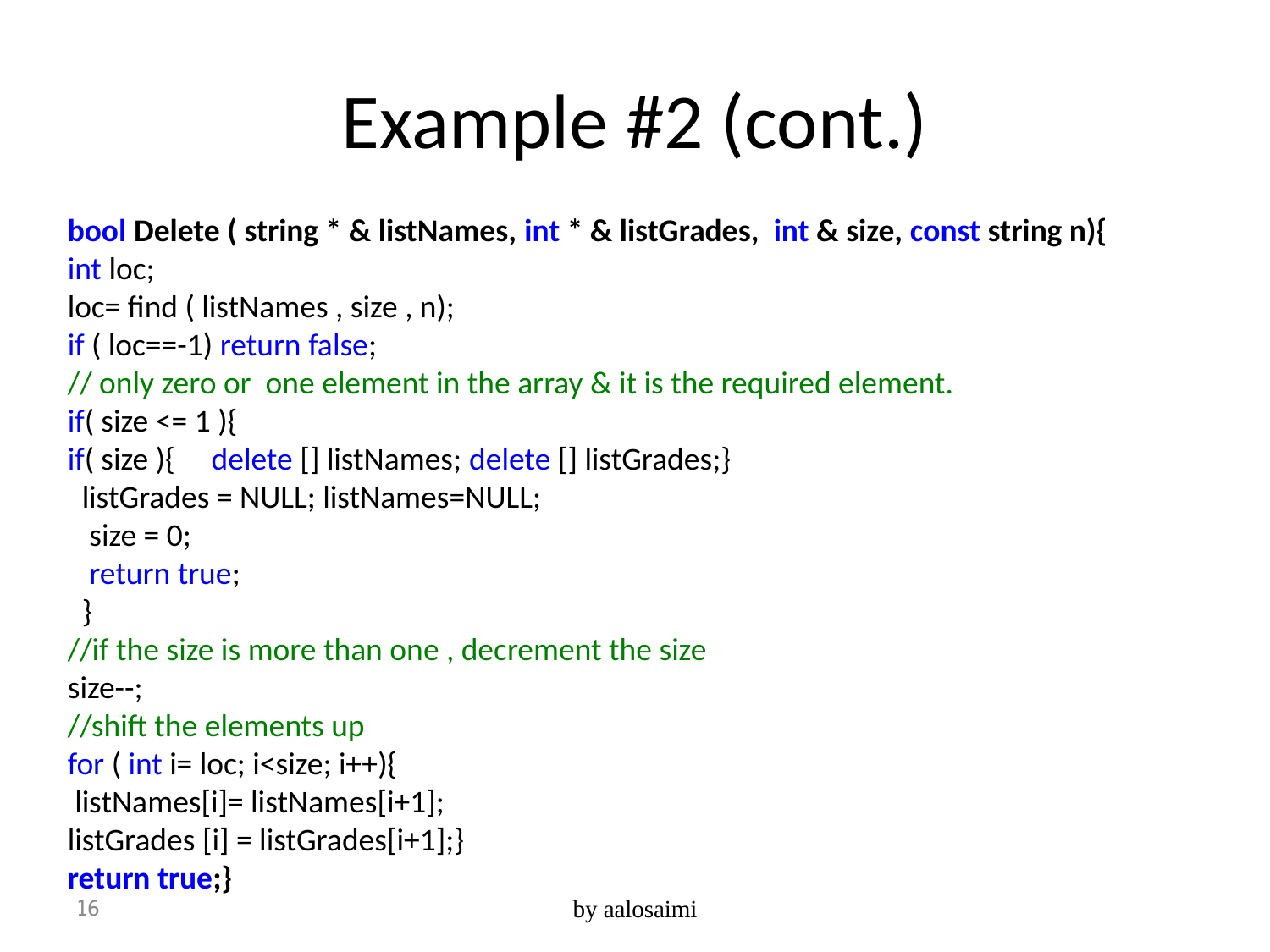

# Example #2 (cont.)
bool Delete ( string * & listNames, int * & listGrades,  int & size, const string n){
int loc;
loc= find ( listNames , size , n);
if ( loc==-1) return false;
// only zero or  one element in the array & it is the required element.
if( size <= 1 ){
if( size ){     delete [] listNames; delete [] listGrades;}
  listGrades = NULL; listNames=NULL;
   size = 0;
   return true;
  }
//if the size is more than one , decrement the size
size--;
//shift the elements up
for ( int i= loc; i<size; i++){
 listNames[i]= listNames[i+1];
listGrades [i] = listGrades[i+1];}
return true;}
16
by aalosaimi